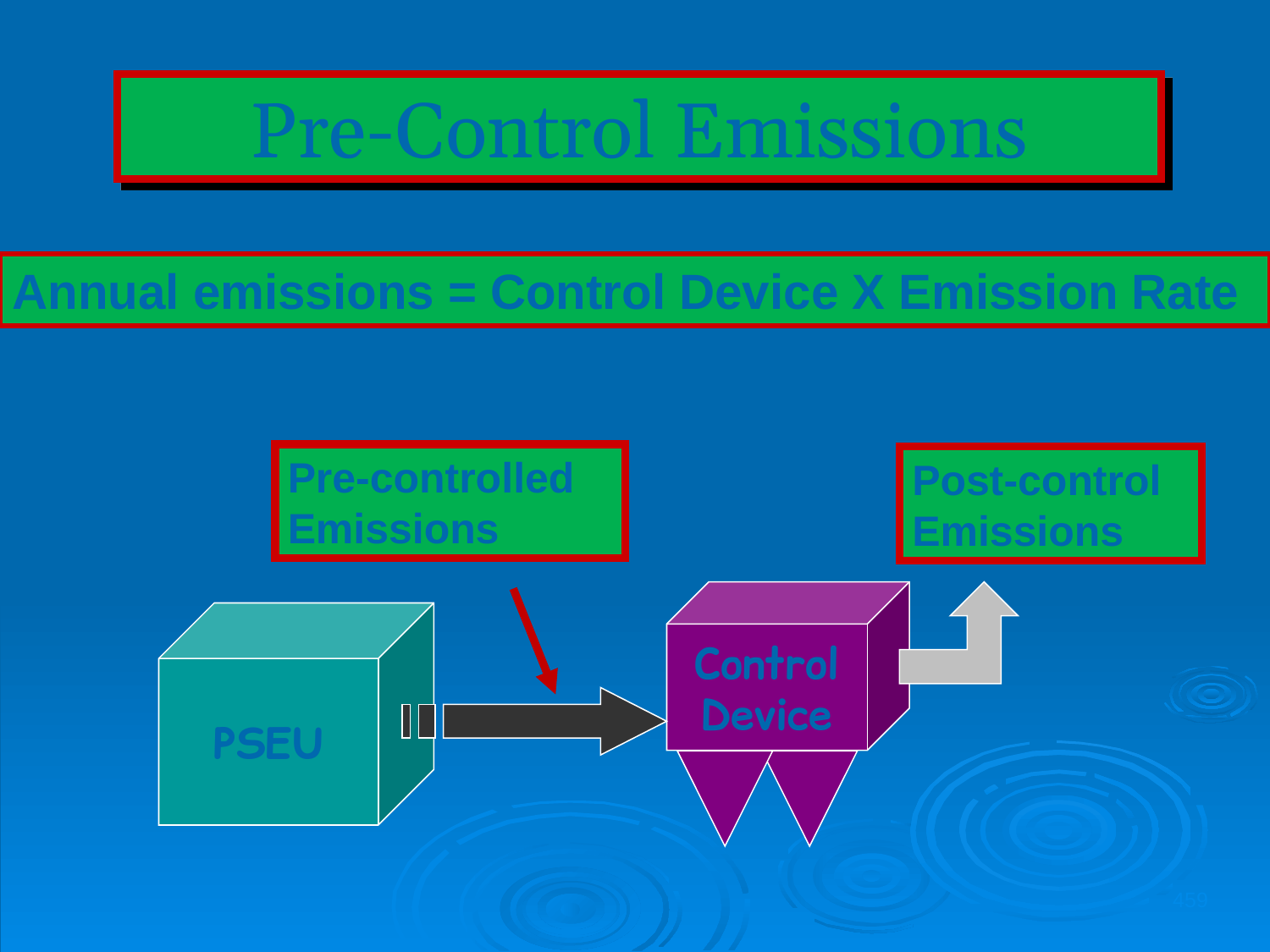

Pre-Control Emissions
Annual emissions = Control Device X Emission Rate
Pre-controlled
Emissions
Post-control
Emissions
Control
Device

PSEU

459